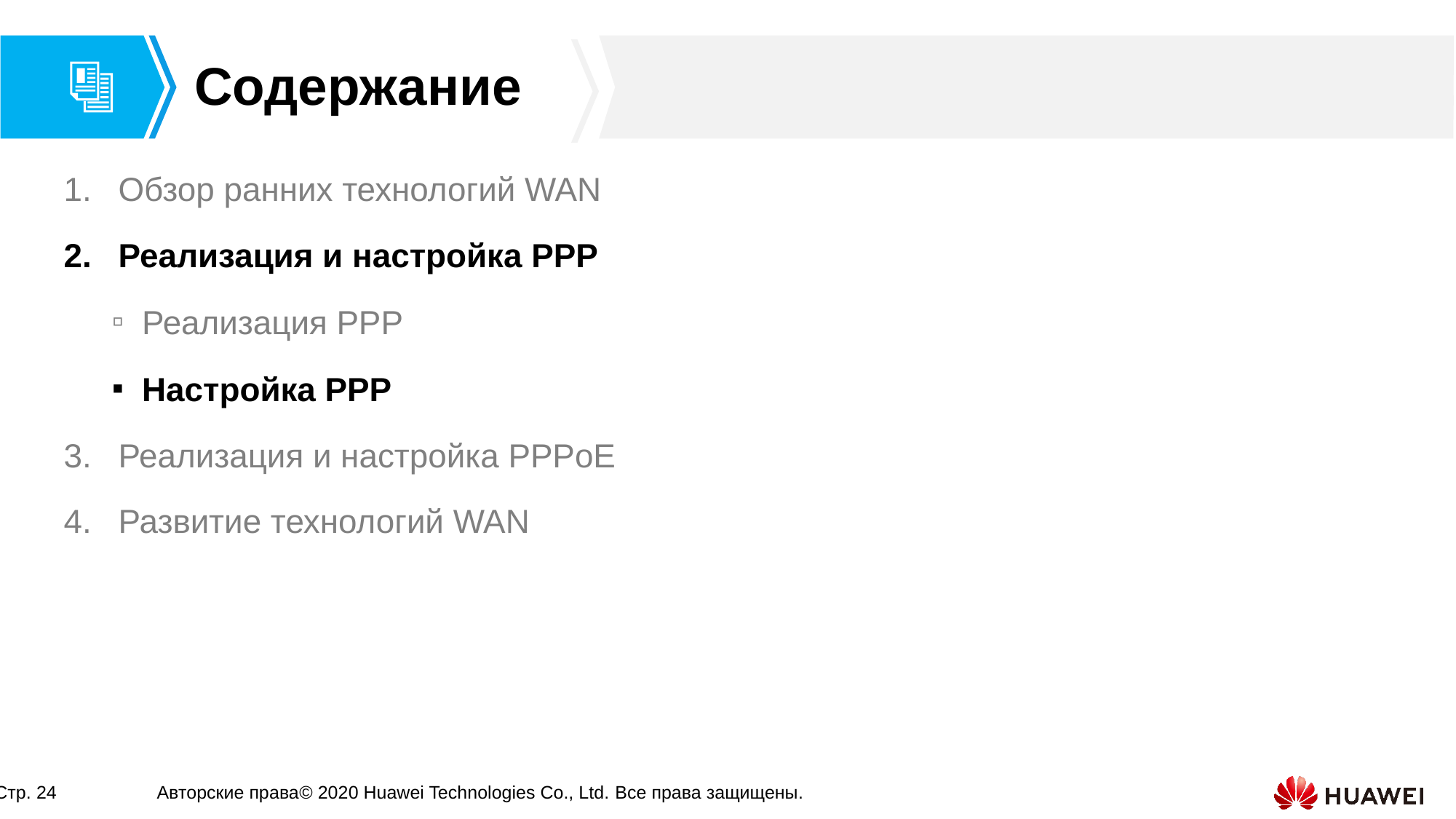

Обзор ранних технологий WAN
Реализация и настройка PPP
Реализация PPP
Настройка PPP
Реализация и настройка PPPoE
Развитие технологий WAN